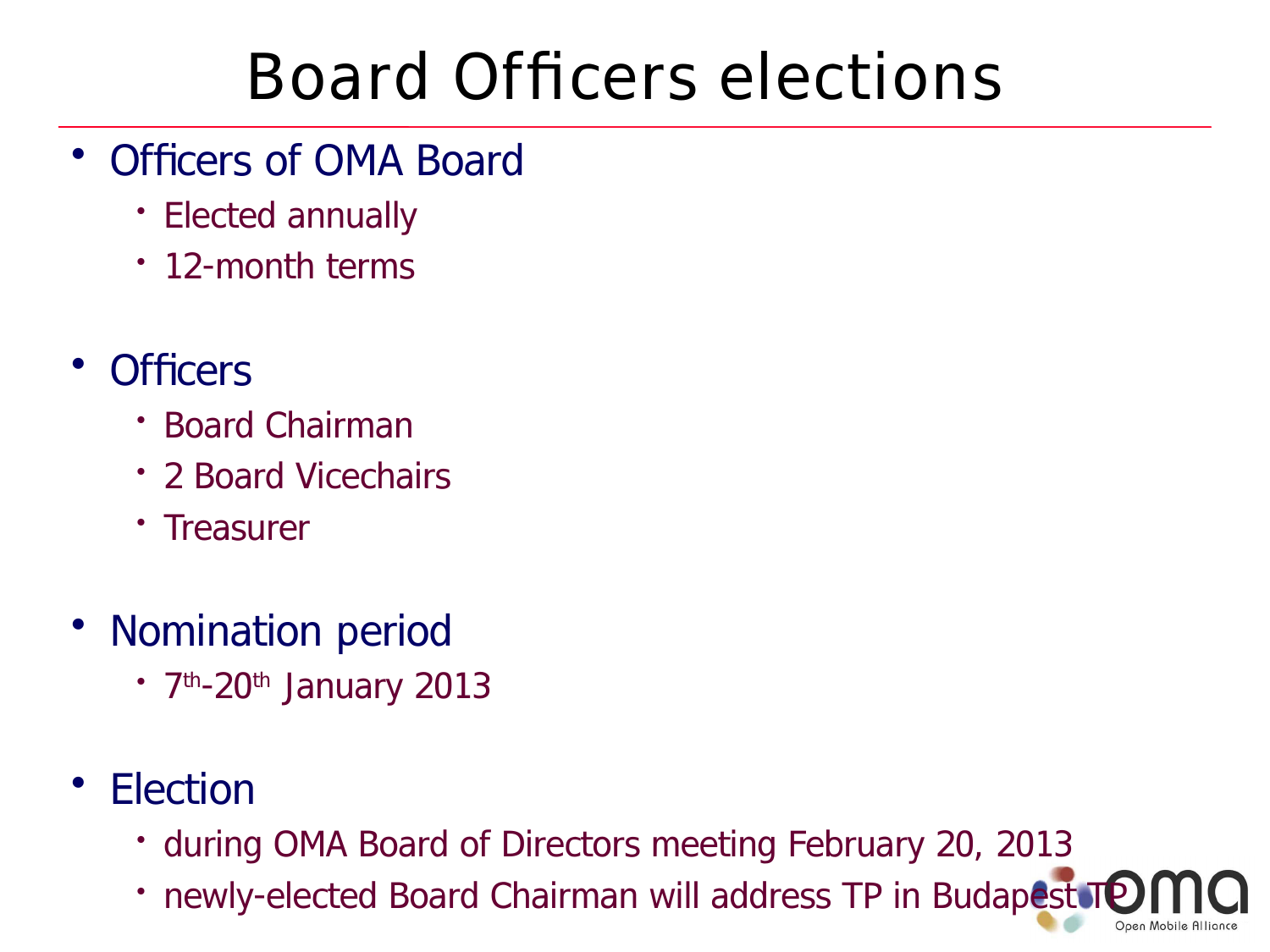

# Board Officers elections
Officers of OMA Board
Elected annually
12-month terms

Officers
Board Chairman
2 Board Vicechairs
Treasurer

Nomination period
7th-20th January 2013

Election
during OMA Board of Directors meeting February 20, 2013
newly-elected Board Chairman will address TP in Budapest TP